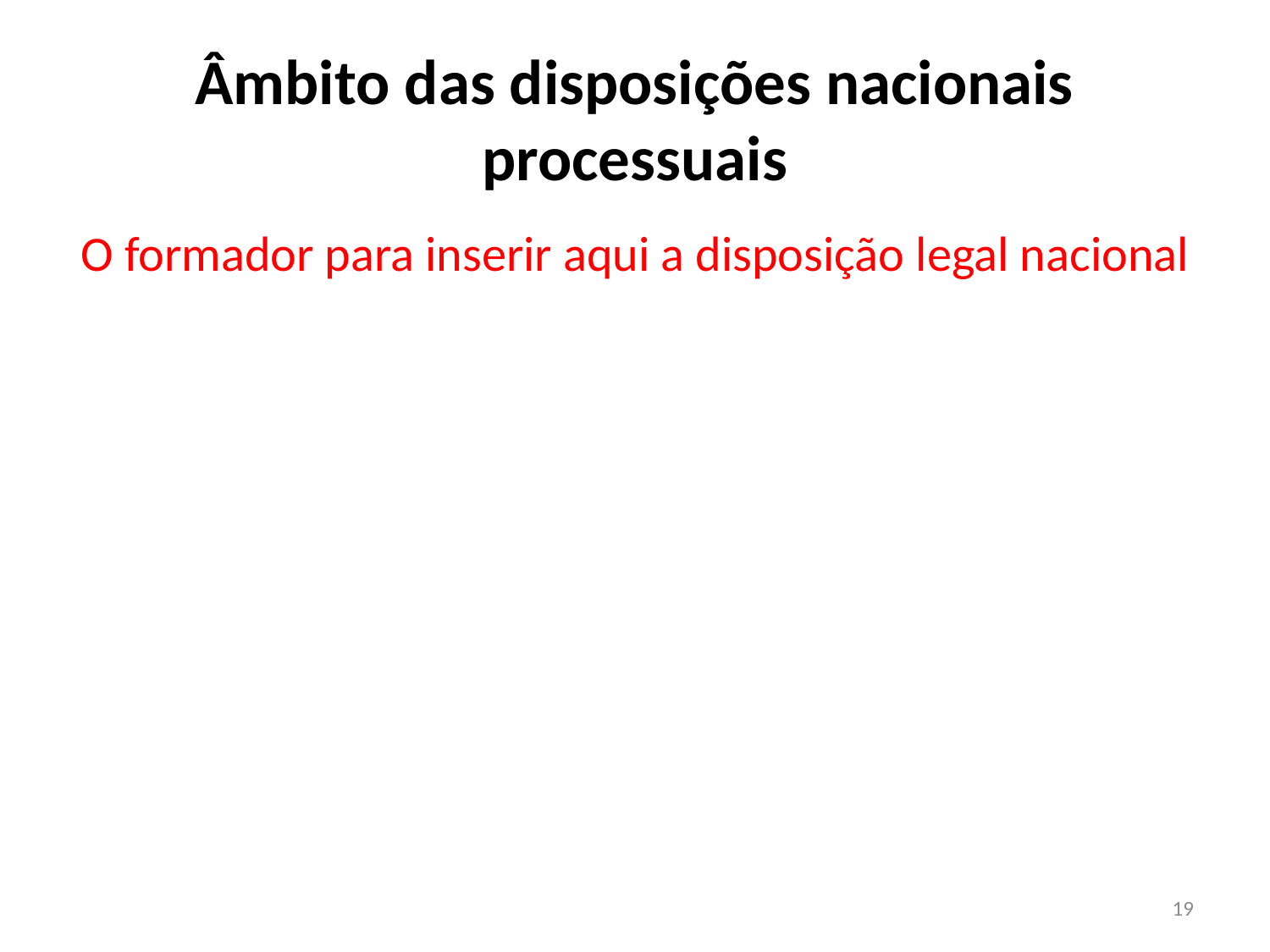

# Âmbito das disposições nacionais processuais
O formador para inserir aqui a disposição legal nacional
19